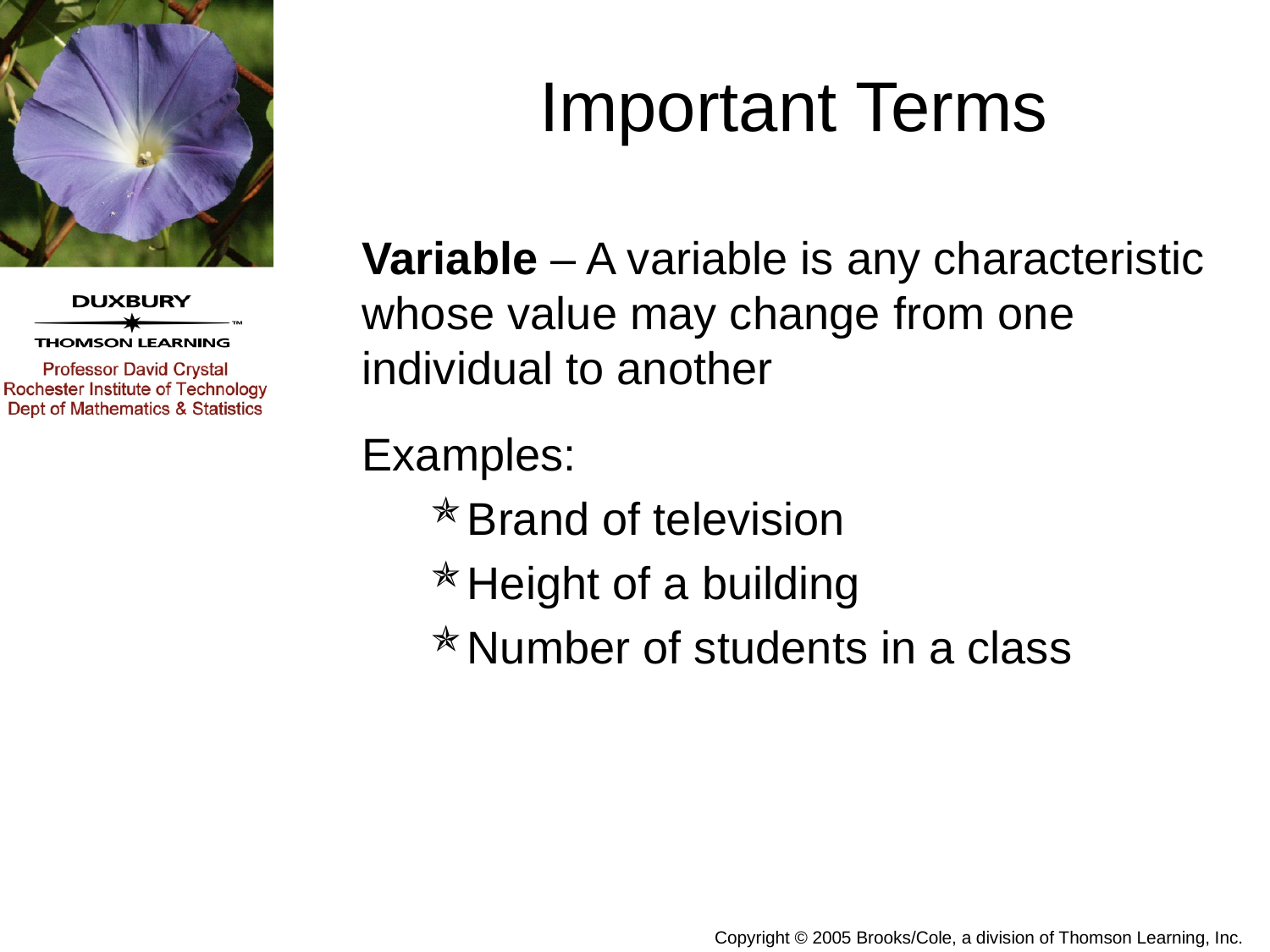

# Important Terms
Variable – A variable is any characteristic whose value may change from one individual to another
Examples:
Brand of television
Height of a building
Number of students in a class